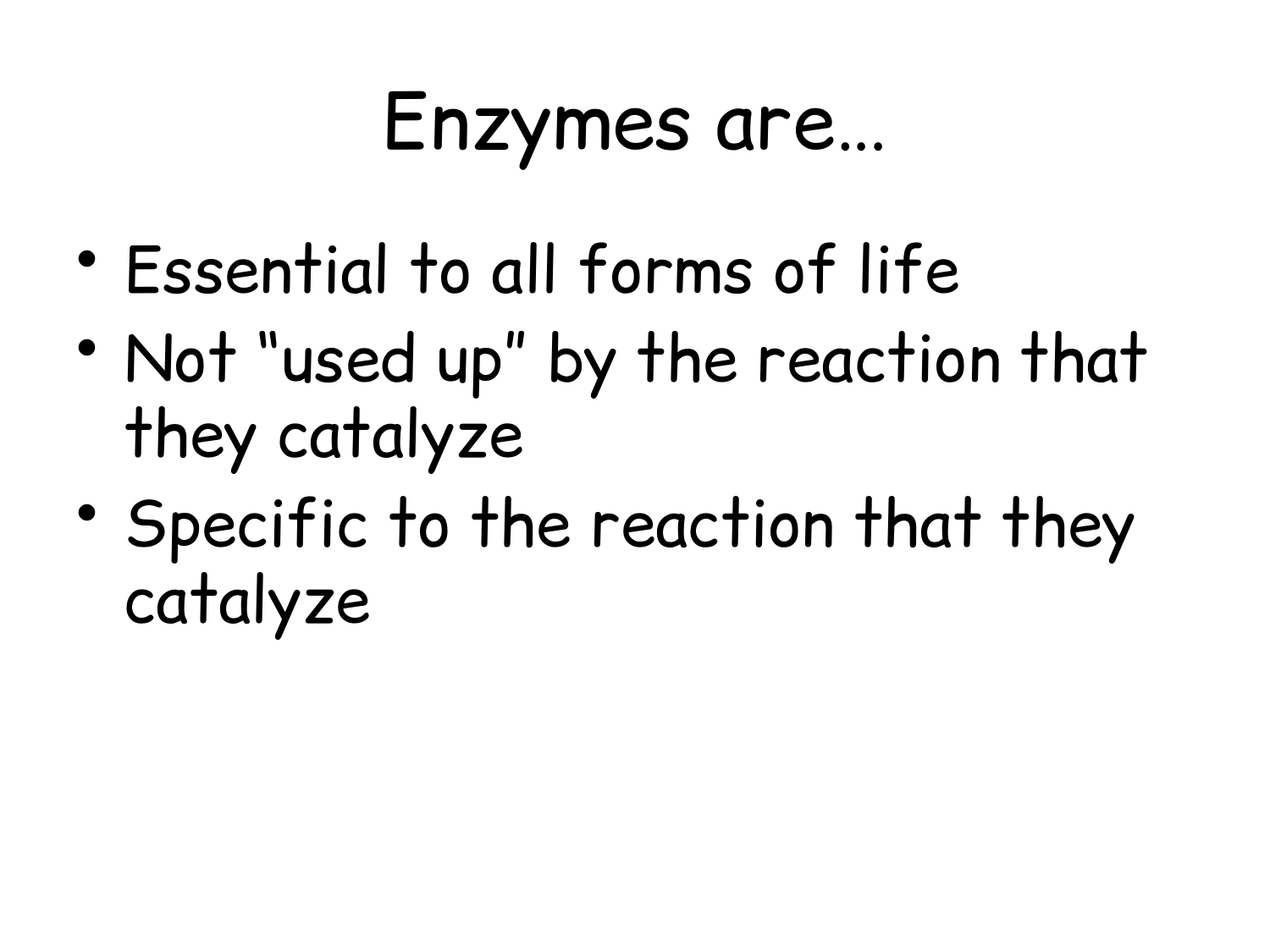

# Enzymes are…
Essential to all forms of life
Not “used up” by the reaction that they catalyze
Specific to the reaction that they catalyze